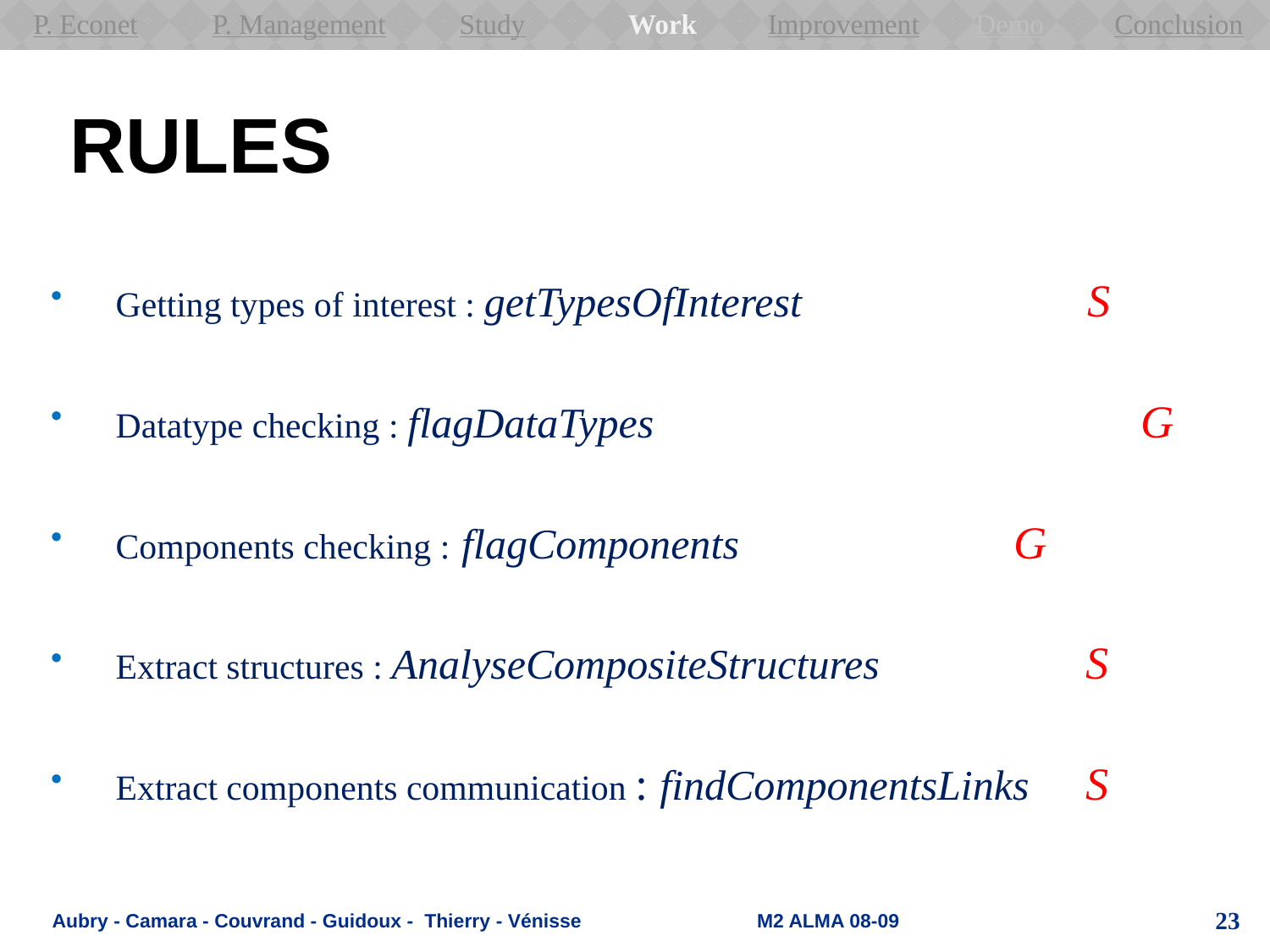

P. Econet
P. Management
Study
Work
Improvement
Conclusion
Demo
# Rules
Getting types of interest : getTypesOfInterest                         S
Datatype checking : flagDataTypes		                       G
Components checking : flagComponents	                       G
Extract structures : AnalyseCompositeStructures                  S
Extract components communication : findComponentsLinks     S

Aubry - Camara - Couvrand - Guidoux -  Thierry - Vénisse                                M2 ALMA 08-09
23